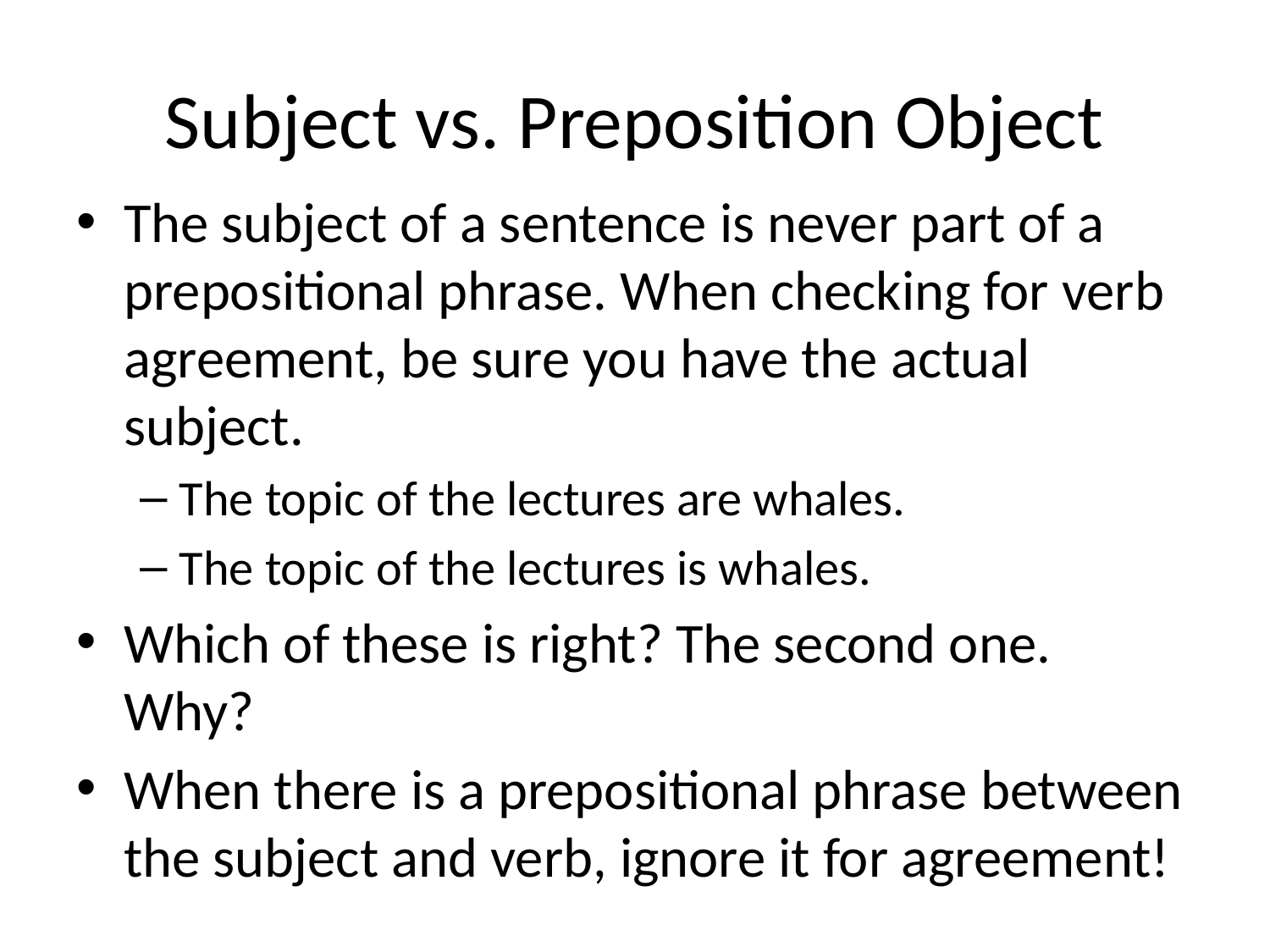

# Subject vs. Preposition Object
The subject of a sentence is never part of a prepositional phrase. When checking for verb agreement, be sure you have the actual subject.
The topic of the lectures are whales.
The topic of the lectures is whales.
Which of these is right? The second one. Why?
When there is a prepositional phrase between the subject and verb, ignore it for agreement!